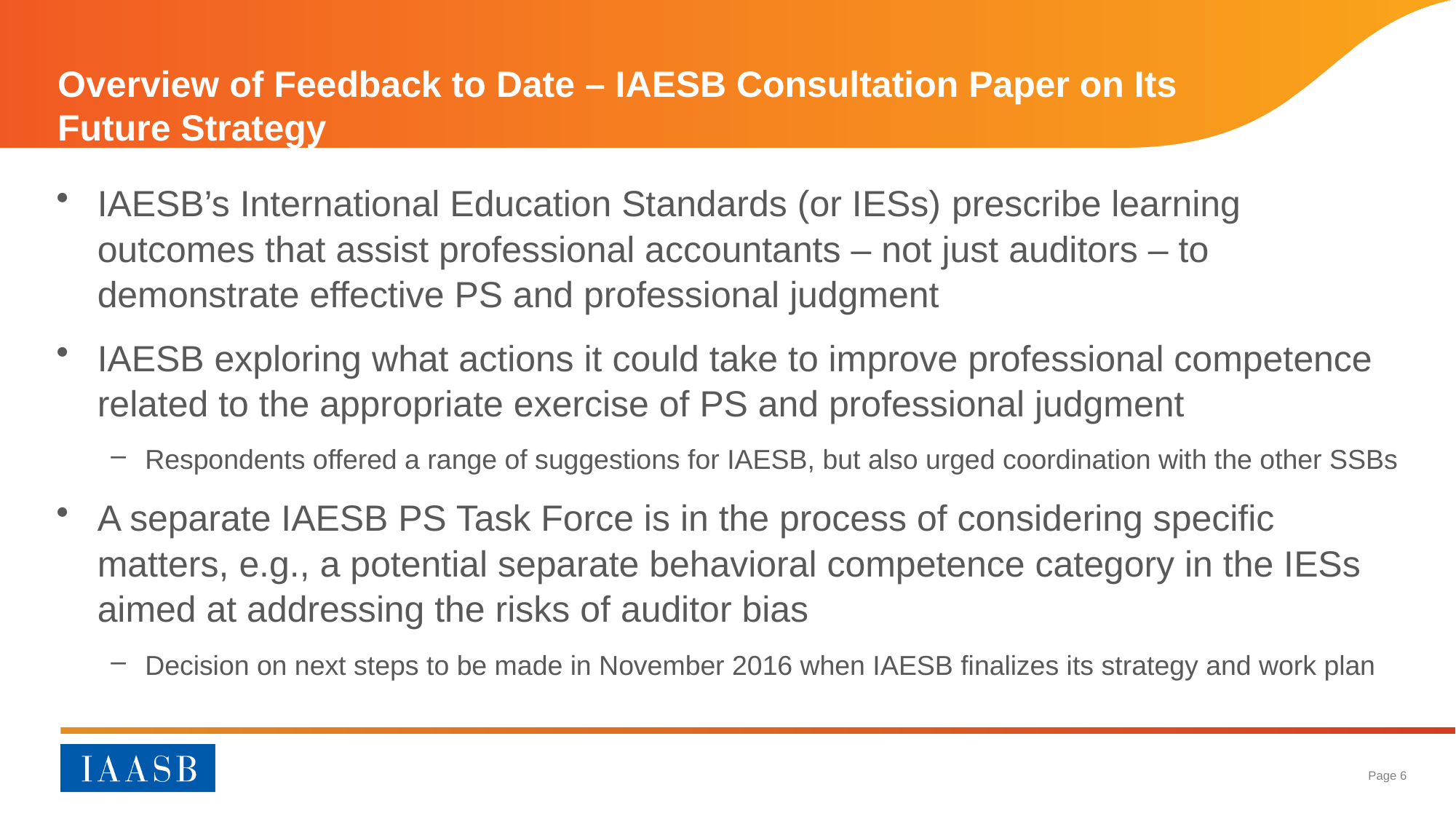

# Overview of Feedback to Date – IAESB Consultation Paper on Its Future Strategy
IAESB’s International Education Standards (or IESs) prescribe learning outcomes that assist professional accountants – not just auditors – to demonstrate effective PS and professional judgment
IAESB exploring what actions it could take to improve professional competence related to the appropriate exercise of PS and professional judgment
Respondents offered a range of suggestions for IAESB, but also urged coordination with the other SSBs
A separate IAESB PS Task Force is in the process of considering specific matters, e.g., a potential separate behavioral competence category in the IESs aimed at addressing the risks of auditor bias
Decision on next steps to be made in November 2016 when IAESB finalizes its strategy and work plan